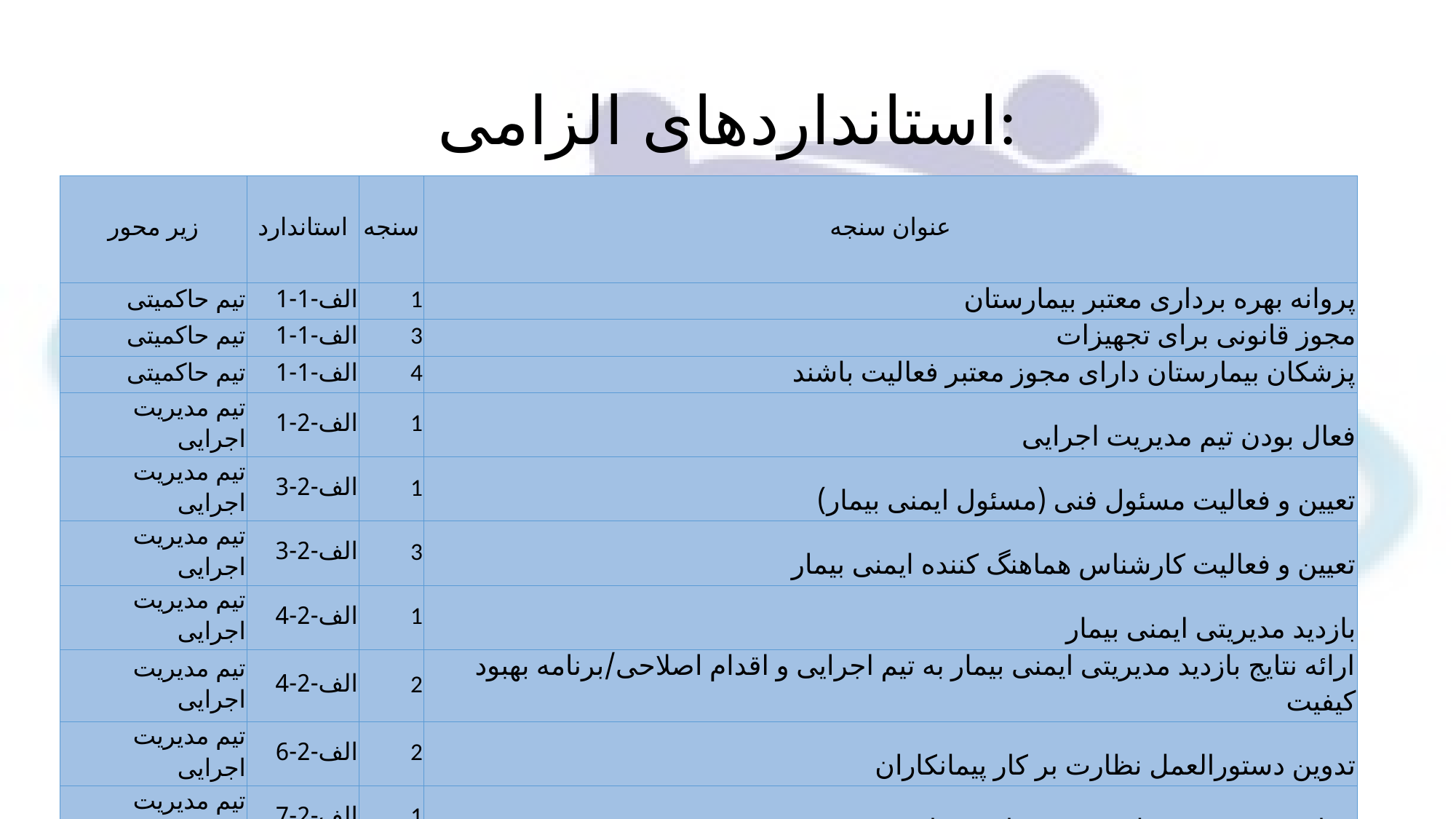

# استانداردهای الزامی:
| زیر محور | استاندارد | سنجه | عنوان سنجه |
| --- | --- | --- | --- |
| تیم حاکمیتی | الف-1-1 | 1 | پروانه بهره برداری معتبر بیمارستان |
| تیم حاکمیتی | الف-1-1 | 3 | مجوز قانونی برای تجهیزات |
| تیم حاکمیتی | الف-1-1 | 4 | پزشکان بیمارستان دارای مجوز معتبر فعالیت باشند |
| تیم مدیریت اجرایی | الف-2-1 | 1 | فعال بودن تیم مدیریت اجرایی |
| تیم مدیریت اجرایی | الف-2-3 | 1 | تعیین و فعالیت مسئول فنی (مسئول ایمنی بیمار) |
| تیم مدیریت اجرایی | الف-2-3 | 3 | تعیین و فعالیت کارشناس هماهنگ کننده ایمنی بیمار |
| تیم مدیریت اجرایی | الف-2-4 | 1 | بازدید مدیریتی ایمنی بیمار |
| تیم مدیریت اجرایی | الف-2-4 | 2 | ارائه نتایج بازدید مدیریتی ایمنی بیمار به تیم اجرایی و اقدام اصلاحی/برنامه بهبود کیفیت |
| تیم مدیریت اجرایی | الف-2-6 | 2 | تدوین دستورالعمل نظارت بر کار پیمانکاران |
| تیم مدیریت اجرایی | الف-2-7 | 1 | رعایت و به روز رسانی تعرفه های درمانی در سیستم HIS |
| تیم مدیریت اجرایی | الف-2-7 | 2 | منطبق بودن پرداختی بیماران بر اساس آخرین دستور العمل ابلاغی وزارت بهداشت |
| تیم مدیریت اجرایی | الف-2-7 | 3 | پرداخت هزینه های بیمارستان فقط به واحد صندوق |
| تیم مدیریت اجرایی | الف-2-7 | 4 | نصب تعرفه های هتلینگ در واحد پذیرش، ترخیص، حسابداری و... |
| تیم مدیریت اجرایی | الف-2-7 | 6 | انطباق کدهای ثبت شده در پرونده بیمار با خدمات ارائه شده و شرایط بیمار |